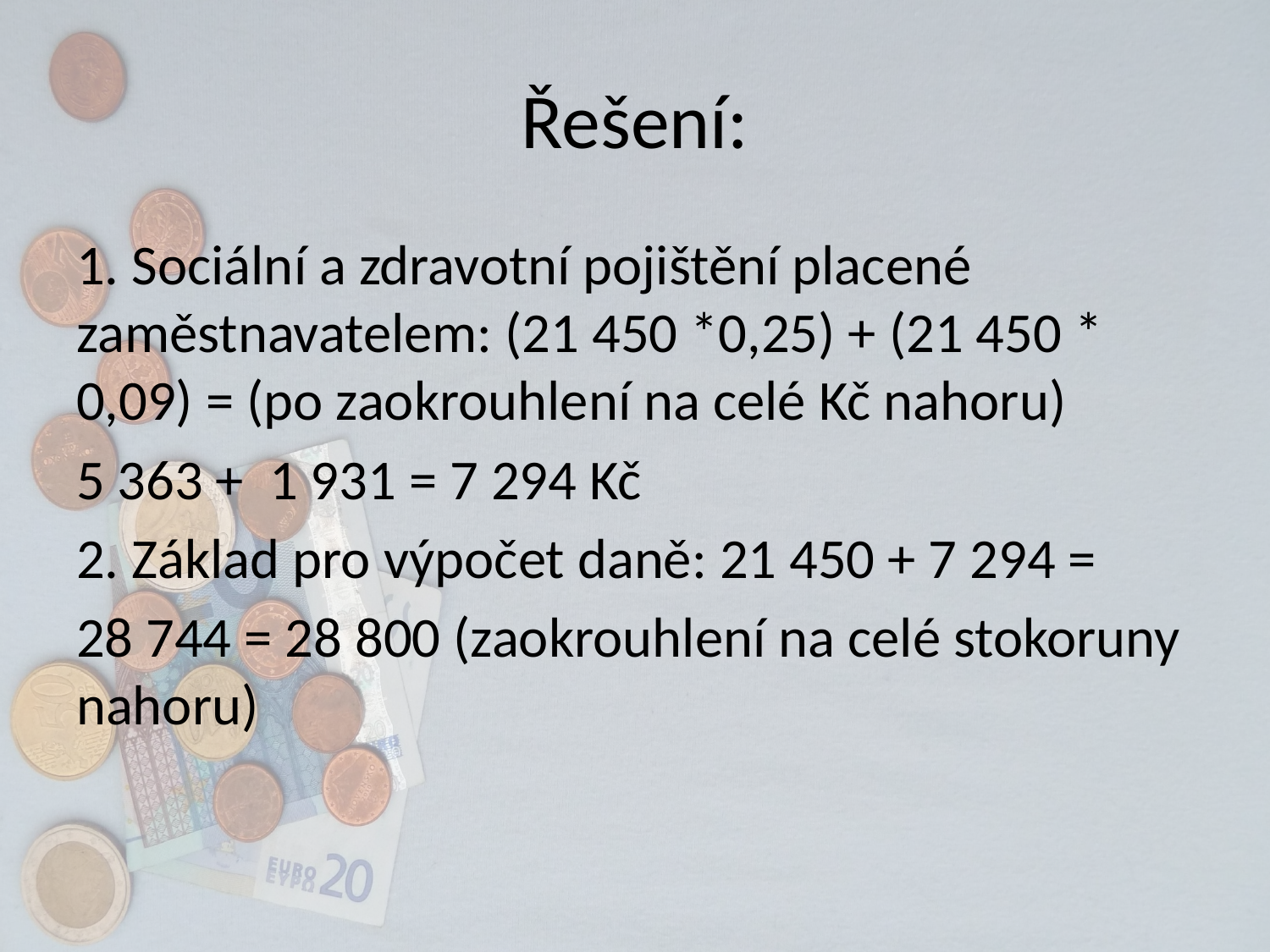

# Řešení:
1. Sociální a zdravotní pojištění placené zaměstnavatelem: (21 450 *0,25) + (21 450 * 0,09) = (po zaokrouhlení na celé Kč nahoru)
5 363 +  1 931 = 7 294 Kč
2. Základ pro výpočet daně: 21 450 + 7 294 =
28 744 = 28 800 (zaokrouhlení na celé stokoruny nahoru)